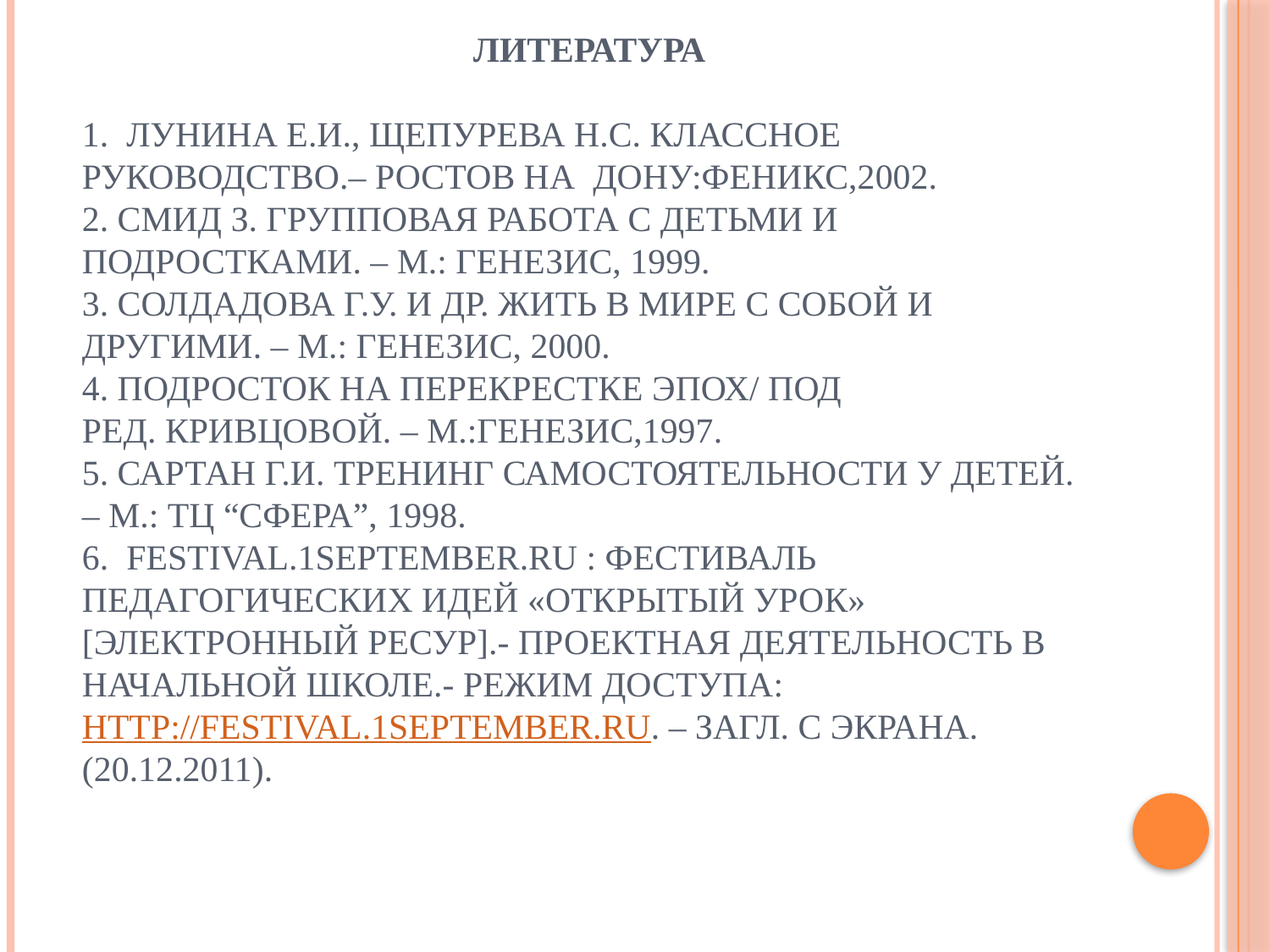

# Литература 1.  Лунина Е.И., Щепурева Н.С. Классное руководство.– Ростов на  Дону:Феникс,2002. 2. Смид З. Групповая работа с детьми и подростками. – М.: Генезис, 1999. 3. Солдадова Г.У. и др. Жить в мире с собой и другими. – М.: Генезис, 2000. 4. Подросток на перекрестке эпох/ Под ред. Кривцовой. – М.:Генезис,1997. 5. Сартан Г.И. Тренинг самостоятельности у детей. – М.: ТЦ “Сфера”, 1998. 6.  Festival.1september.ru : Фестиваль педагогических идей «Открытый урок» [Электронный ресур].- Проектная деятельность в начальной школе.- Режим доступа:  http://festival.1september.ru. – Загл. с экрана. (20.12.2011).